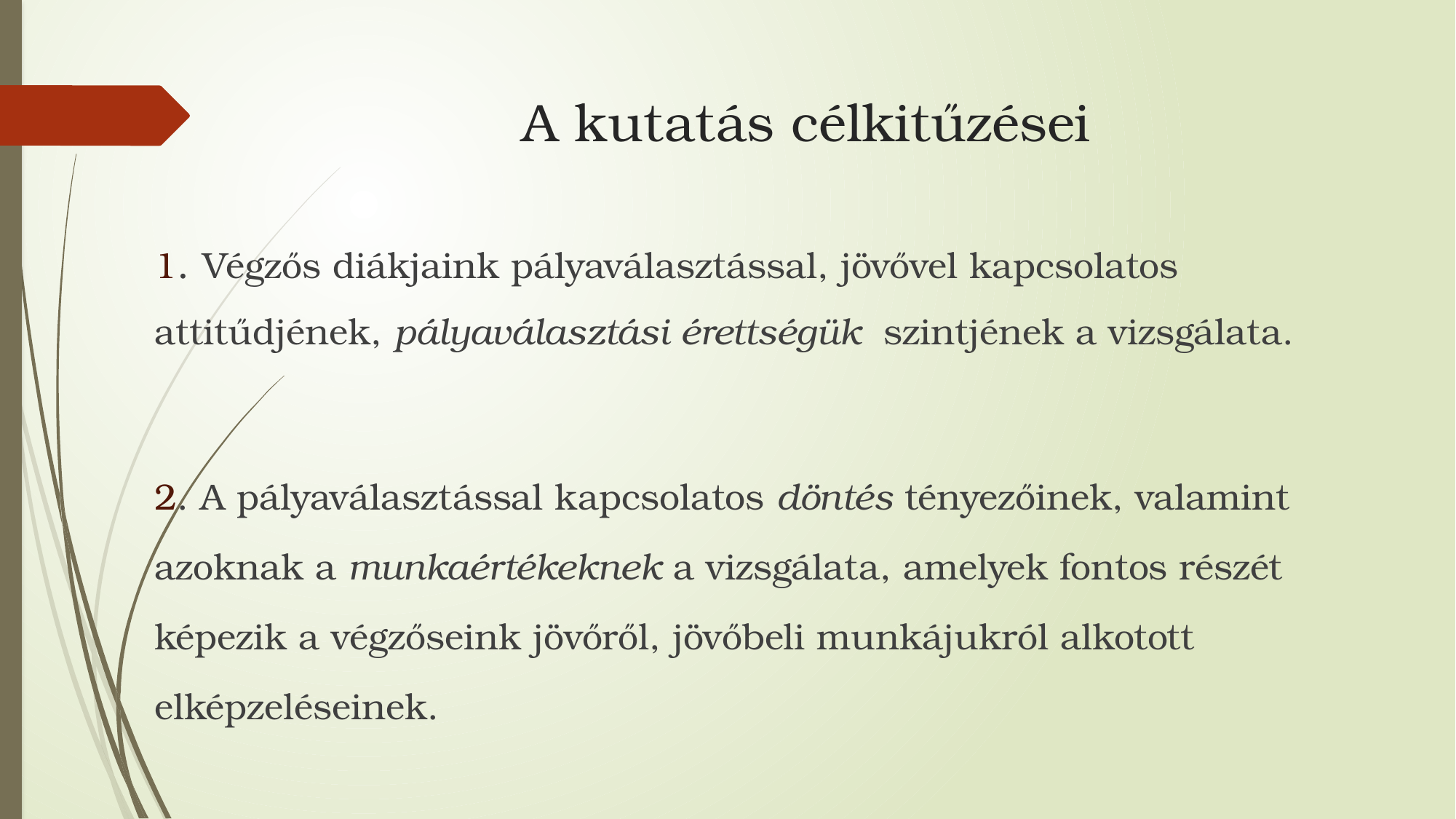

# A kutatás célkitűzései
1. Végzős diákjaink pályaválasztással, jövővel kapcsolatos attitűdjének, pályaválasztási érettségük  szintjének a vizsgálata.

2. A pályaválasztással kapcsolatos döntés tényezőinek, valamint azoknak a munkaértékeknek a vizsgálata, amelyek fontos részét képezik a végzőseink jövőről, jövőbeli munkájukról alkotott elképzeléseinek.